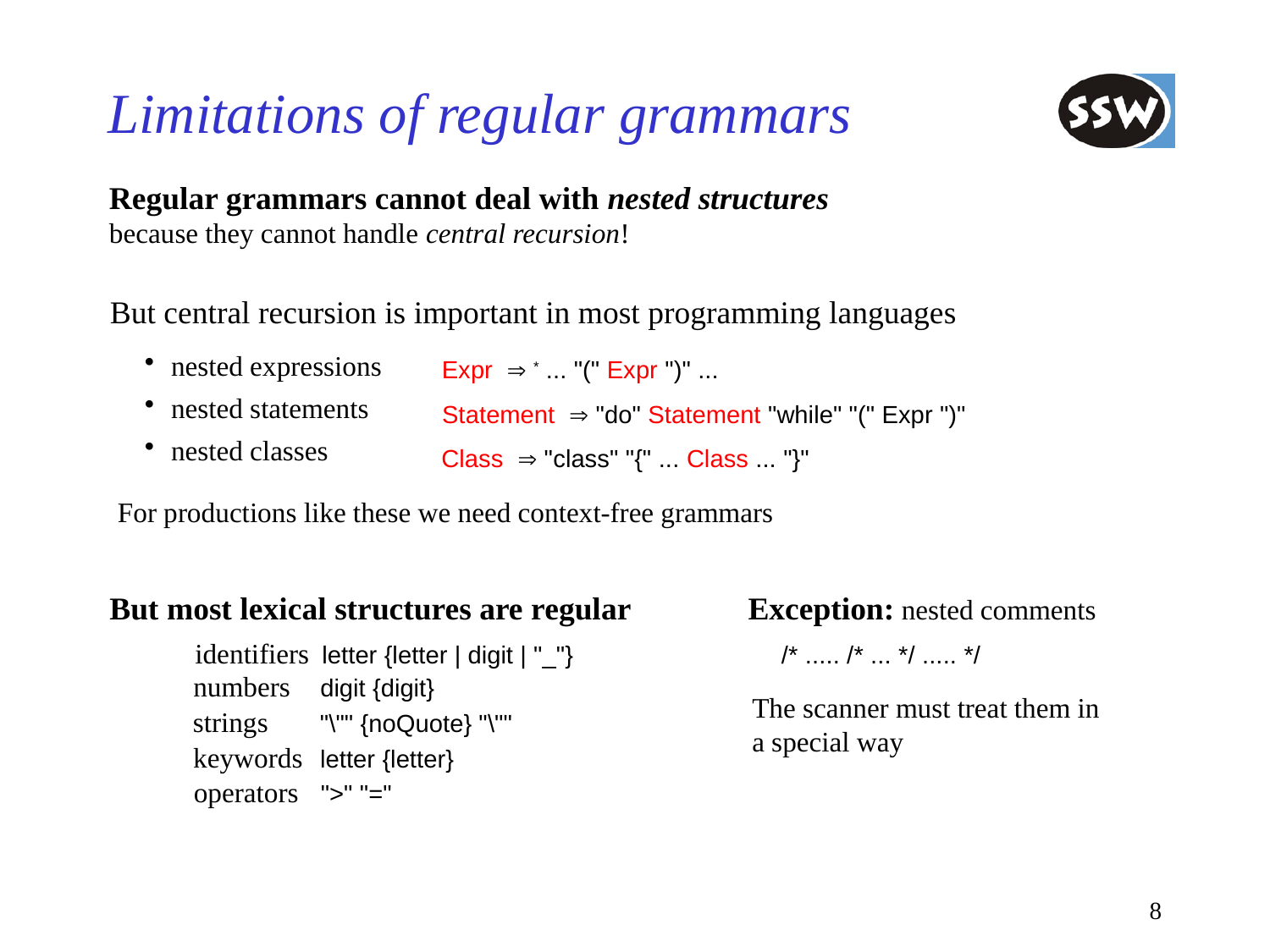

# Limitations of regular grammars
Regular grammars cannot deal with nested structures
because they cannot handle central recursion!
But central recursion is important in most programming languages
nested expressions
nested statements
nested classes
Expr  ⇒ * ... "(" Expr ")" ...
Statement  ⇒ "do" Statement "while" "(" Expr ")"
Class  ⇒ "class" "{" ... Class ... "}"
For productions like these we need context-free grammars
But most lexical structures are regular
identifiers	letter {letter | digit | "_"}
Exception: nested comments
/* ..... /* ... */ ..... */
The scanner must treat them in
a special way
numbers	digit {digit}
strings	"\"" {noQuote} "\""
keywords	letter {letter}
operators	">" "="
8